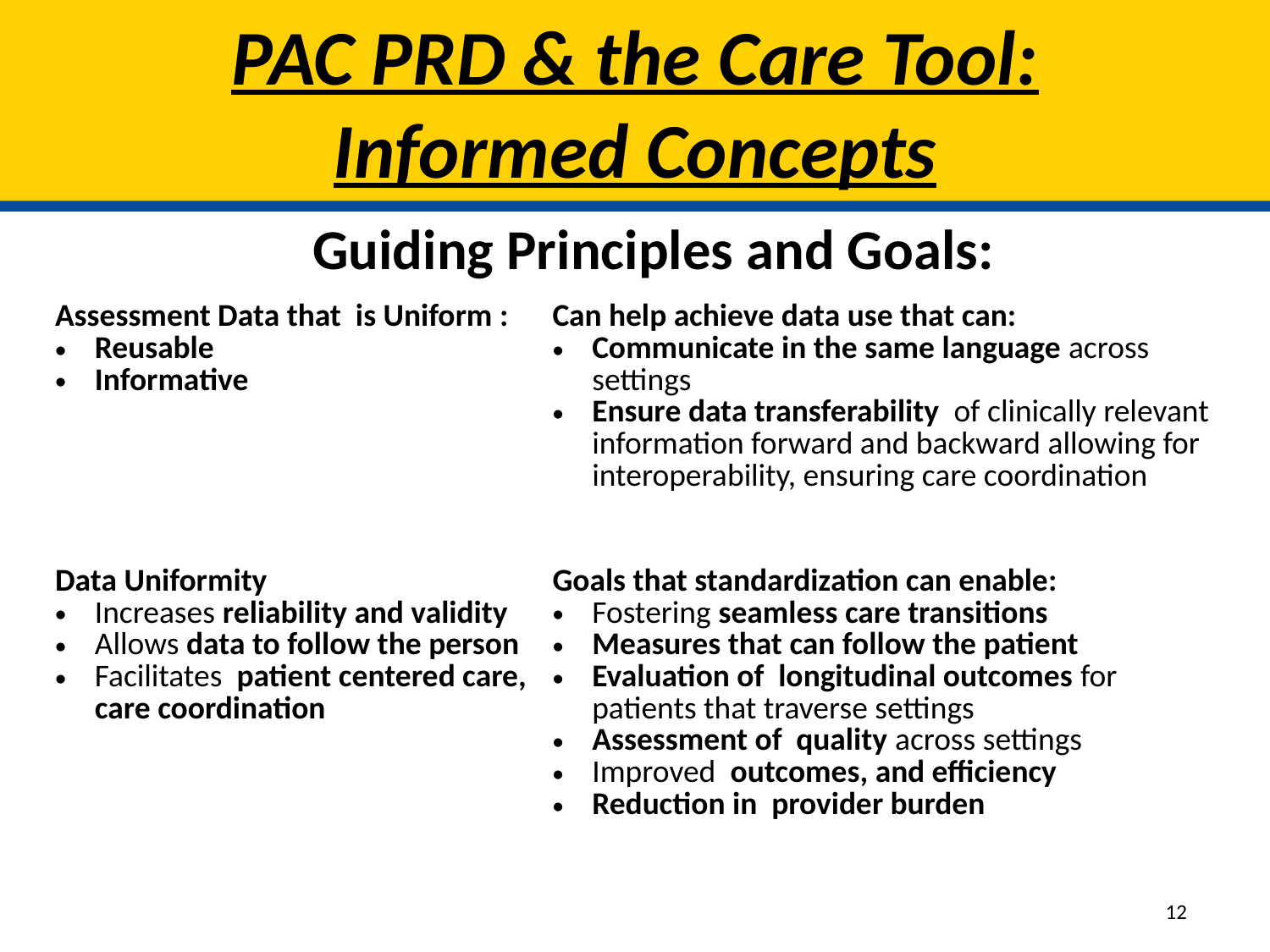

# PAC PRD & the Care Tool: Informed Concepts
		Guiding Principles and Goals:
| Assessment Data that is Uniform : Reusable Informative | Can help achieve data use that can: Communicate in the same language across settings Ensure data transferability of clinically relevant information forward and backward allowing for interoperability, ensuring care coordination |
| --- | --- |
| Data Uniformity Increases reliability and validity Allows data to follow the person Facilitates patient centered care, care coordination | Goals that standardization can enable: Fostering seamless care transitions Measures that can follow the patient Evaluation of longitudinal outcomes for patients that traverse settings Assessment of quality across settings Improved outcomes, and efficiency Reduction in provider burden |
|  |  |
12